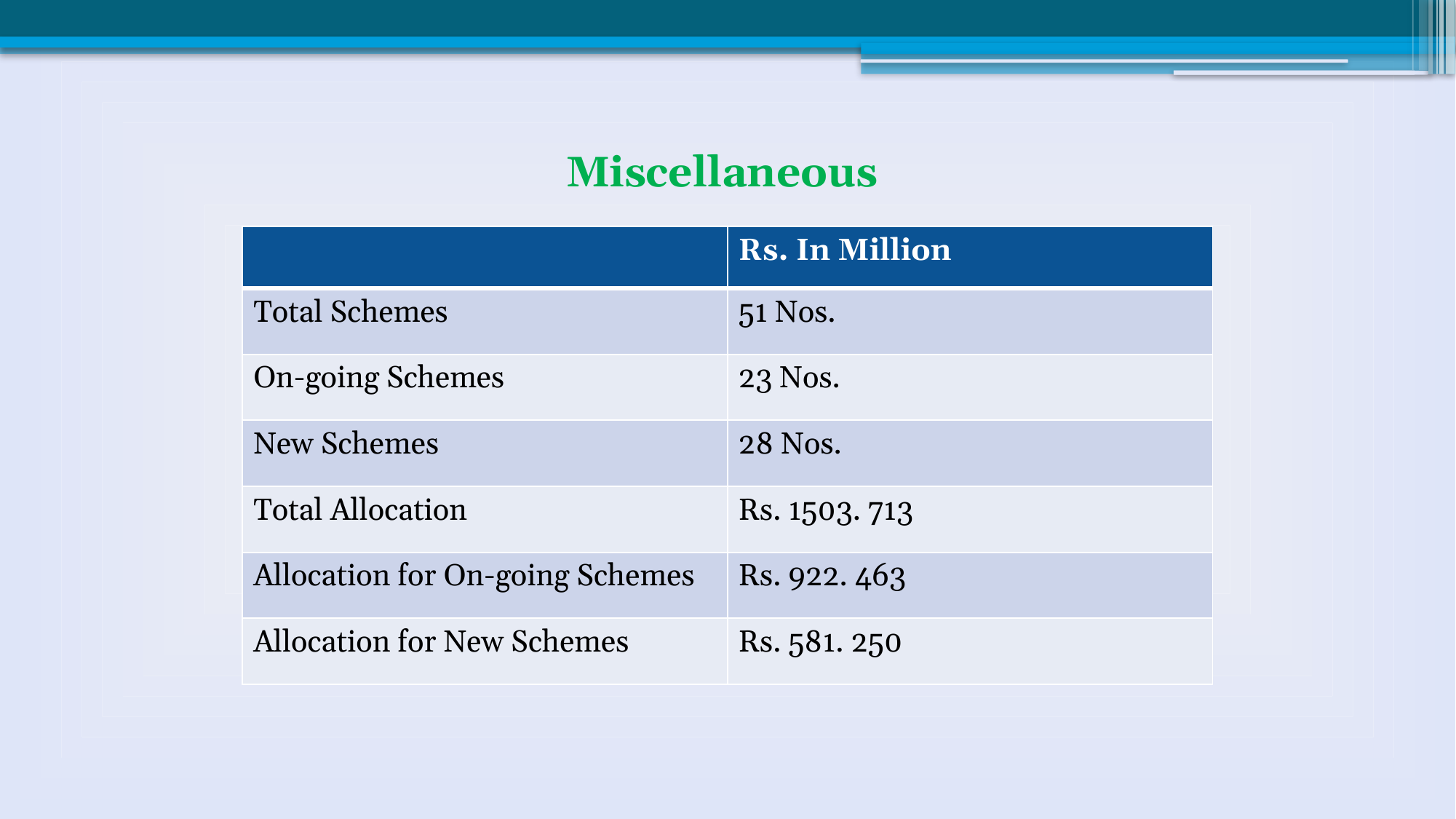

# Miscellaneous
|  | Rs. In Million |
| --- | --- |
| Total Schemes | 51 Nos. |
| On-going Schemes | 23 Nos. |
| New Schemes | 28 Nos. |
| Total Allocation | Rs. 1503. 713 |
| Allocation for On-going Schemes | Rs. 922. 463 |
| Allocation for New Schemes | Rs. 581. 250 |